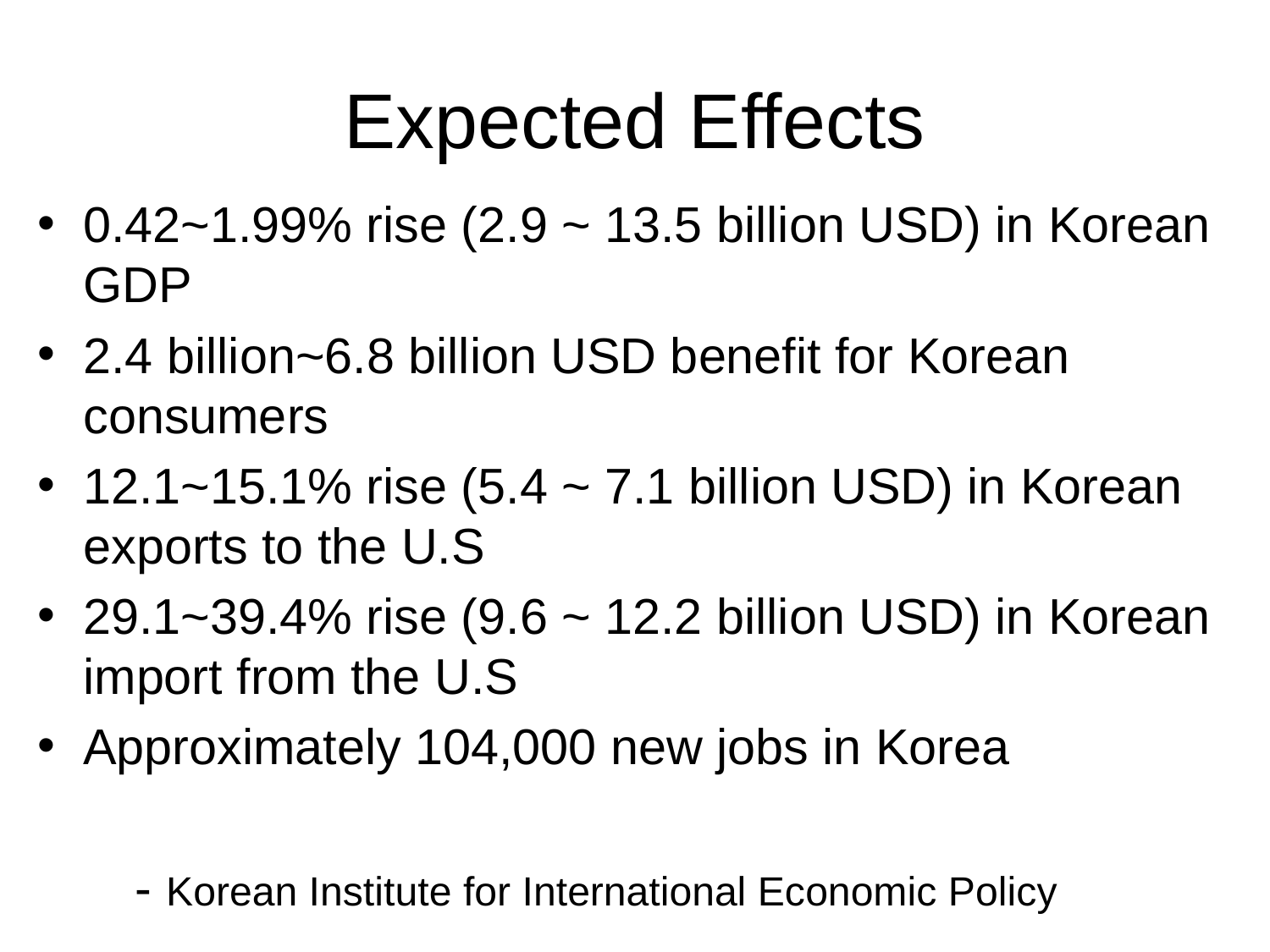

# Expected Effects
0.42~1.99% rise (2.9 ~ 13.5 billion USD) in Korean GDP
2.4 billion~6.8 billion USD benefit for Korean consumers
12.1~15.1% rise (5.4 ~ 7.1 billion USD) in Korean exports to the U.S
29.1~39.4% rise (9.6 ~ 12.2 billion USD) in Korean import from the U.S
Approximately 104,000 new jobs in Korea

       - Korean Institute for International Economic Policy